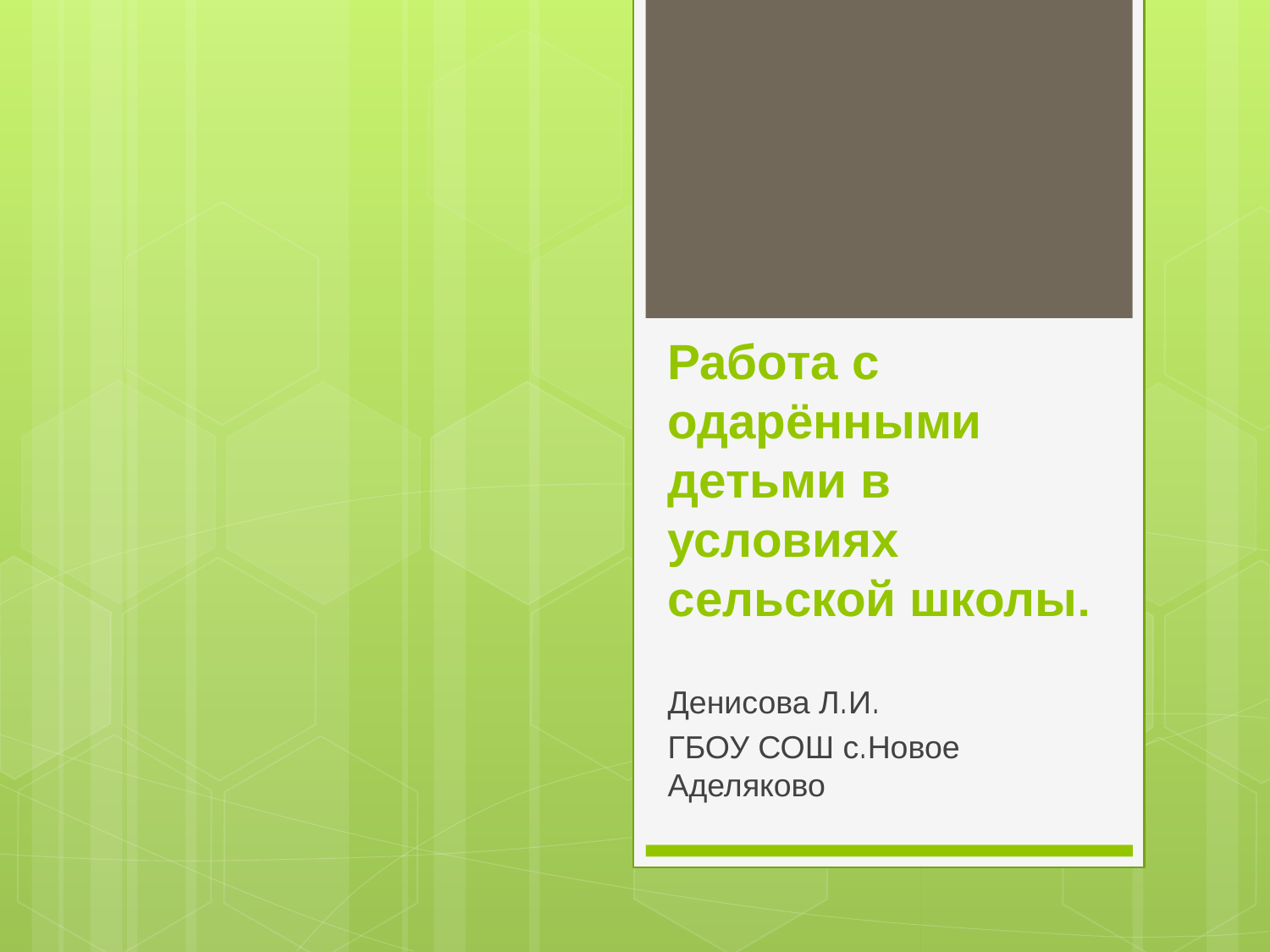

# Работа с одарёнными детьми в условиях сельской школы.
Денисова Л.И.
ГБОУ СОШ с.Новое Аделяково